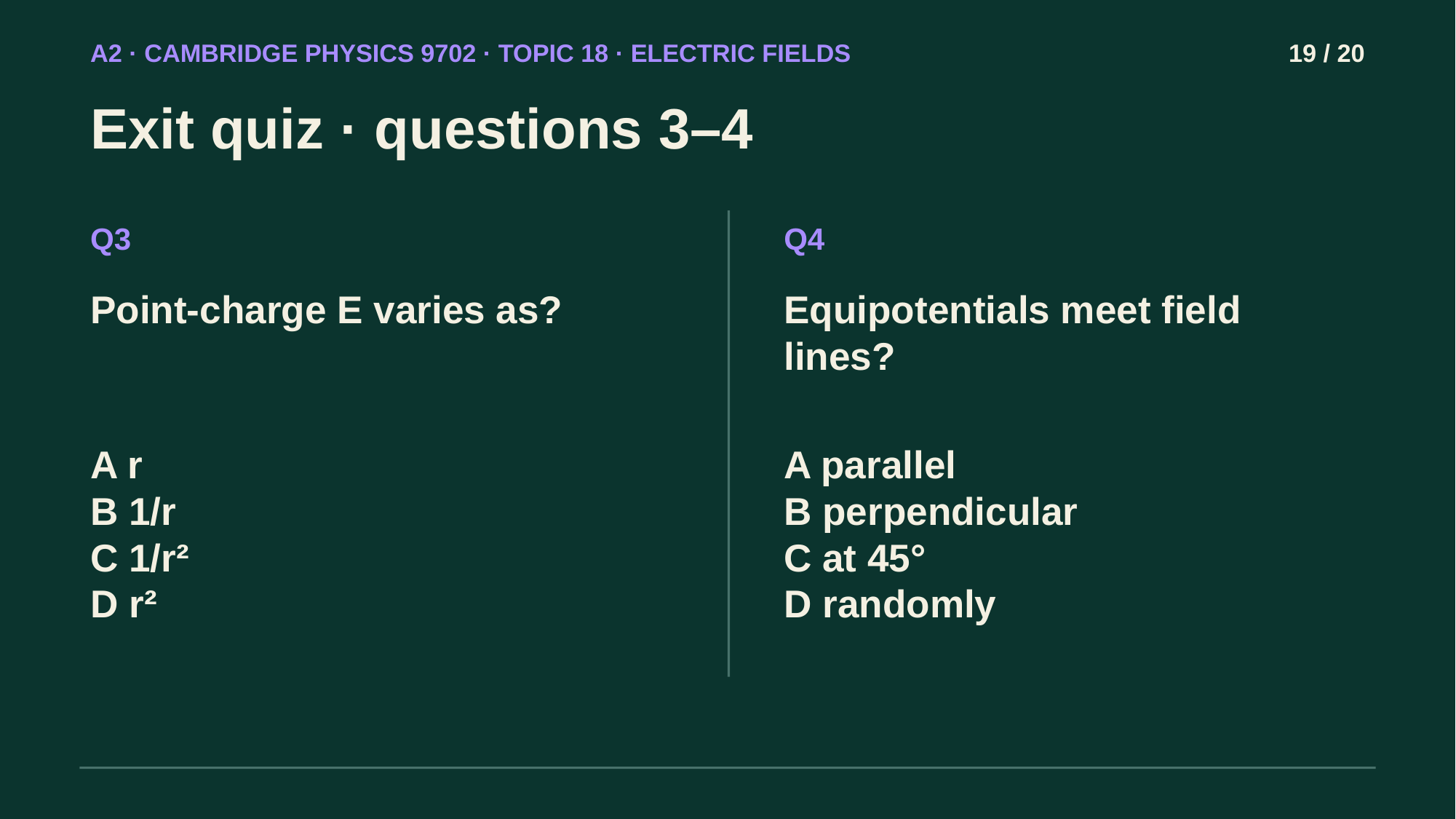

A2 · CAMBRIDGE PHYSICS 9702 · TOPIC 18 · ELECTRIC FIELDS
19 / 20
Exit quiz · questions 3–4

Q3
Q4
Point-charge E varies as?
Equipotentials meet field lines?
A r
B 1/r
C 1/r²
D r²
A parallel
B perpendicular
C at 45°
D randomly